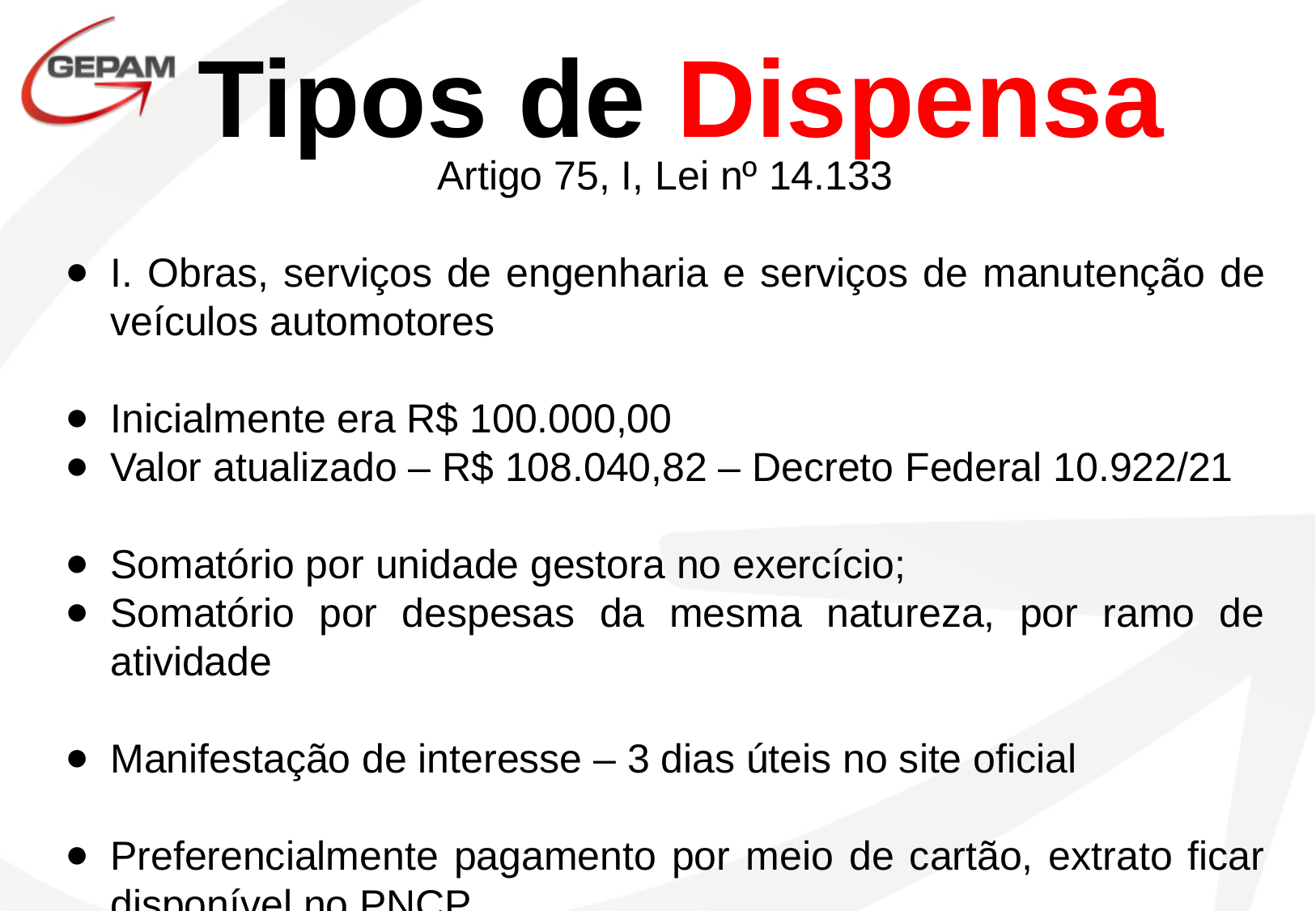

# Tipos de Dispensa
Artigo 75, I, Lei nº 14.133

I. Obras, serviços de engenharia e serviços de manutenção de veículos automotores

Inicialmente era R$ 100.000,00
Valor atualizado – R$ 108.040,82 – Decreto Federal 10.922/21

Somatório por unidade gestora no exercício;
Somatório por despesas da mesma natureza, por ramo de atividade

Manifestação de interesse – 3 dias úteis no site oficial

Preferencialmente pagamento por meio de cartão, extrato ficar disponível no PNCP.